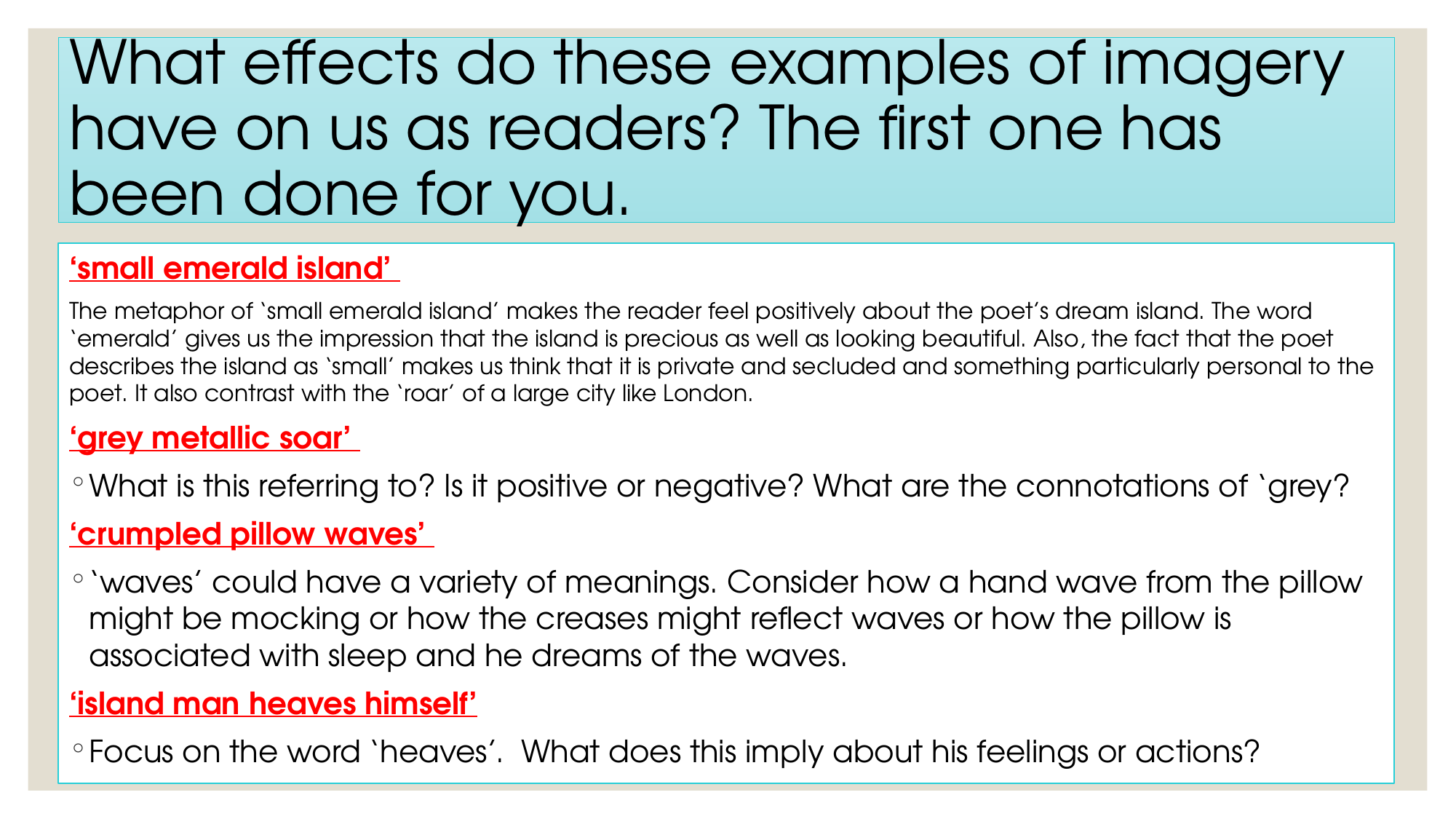

# What effects do these examples of imagery have on us as readers? The first one has been done for you.
‘small emerald island’
The metaphor of ‘small emerald island’ makes the reader feel positively about the poet’s dream island. The word ‘emerald’ gives us the impression that the island is precious as well as looking beautiful. Also, the fact that the poet describes the island as ‘small’ makes us think that it is private and secluded and something particularly personal to the poet. It also contrast with the ‘roar’ of a large city like London.
‘grey metallic soar’
What is this referring to? Is it positive or negative? What are the connotations of ‘grey?
‘crumpled pillow waves’
‘waves’ could have a variety of meanings. Consider how a hand wave from the pillow might be mocking or how the creases might reflect waves or how the pillow is associated with sleep and he dreams of the waves.
‘island man heaves himself’
Focus on the word ‘heaves’.  What does this imply about his feelings or actions?